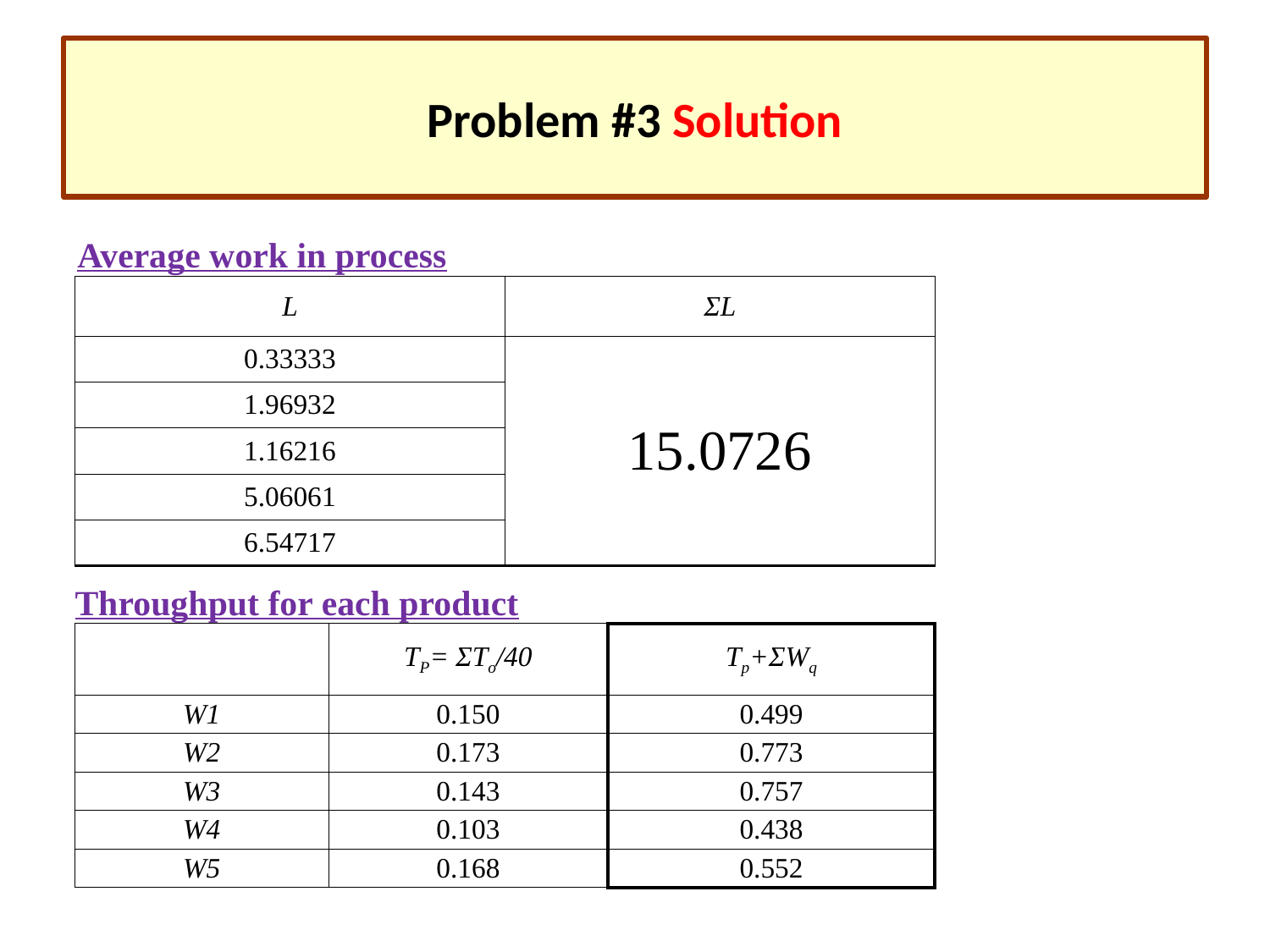

# Problem #3 Solution
Average work in process
| L | ƩL |
| --- | --- |
| 0.33333 | 15.0726 |
| 1.96932 |  |
| 1.16216 |  |
| 5.06061 |  |
| 6.54717 |  |
| Throughput for each product |  |  |
| --- | --- | --- |
|  | TP= ΣTo/40 | Tp+ΣWq |
| W1 | 0.150 | 0.499 |
| W2 | 0.173 | 0.773 |
| W3 | 0.143 | 0.757 |
| W4 | 0.103 | 0.438 |
| W5 | 0.168 | 0.552 |